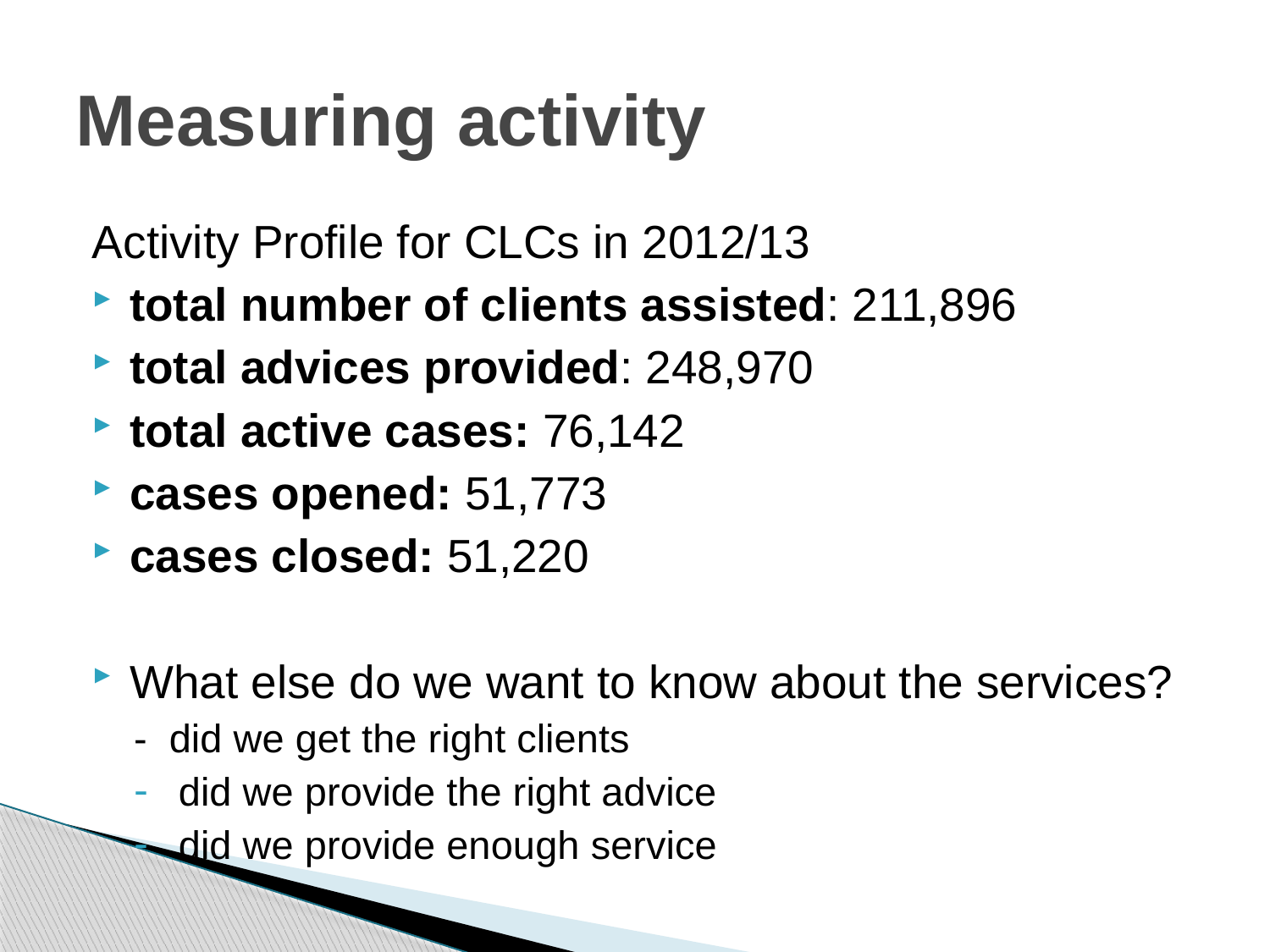

# Measuring activity
Activity Profile for CLCs in 2012/13
total number of clients assisted: 211,896
total advices provided: 248,970
total active cases: 76,142
cases opened: 51,773
cases closed: 51,220

What else do we want to know about the services?
-  did we get the right clients
 did we provide the right advice
 did we provide enough service